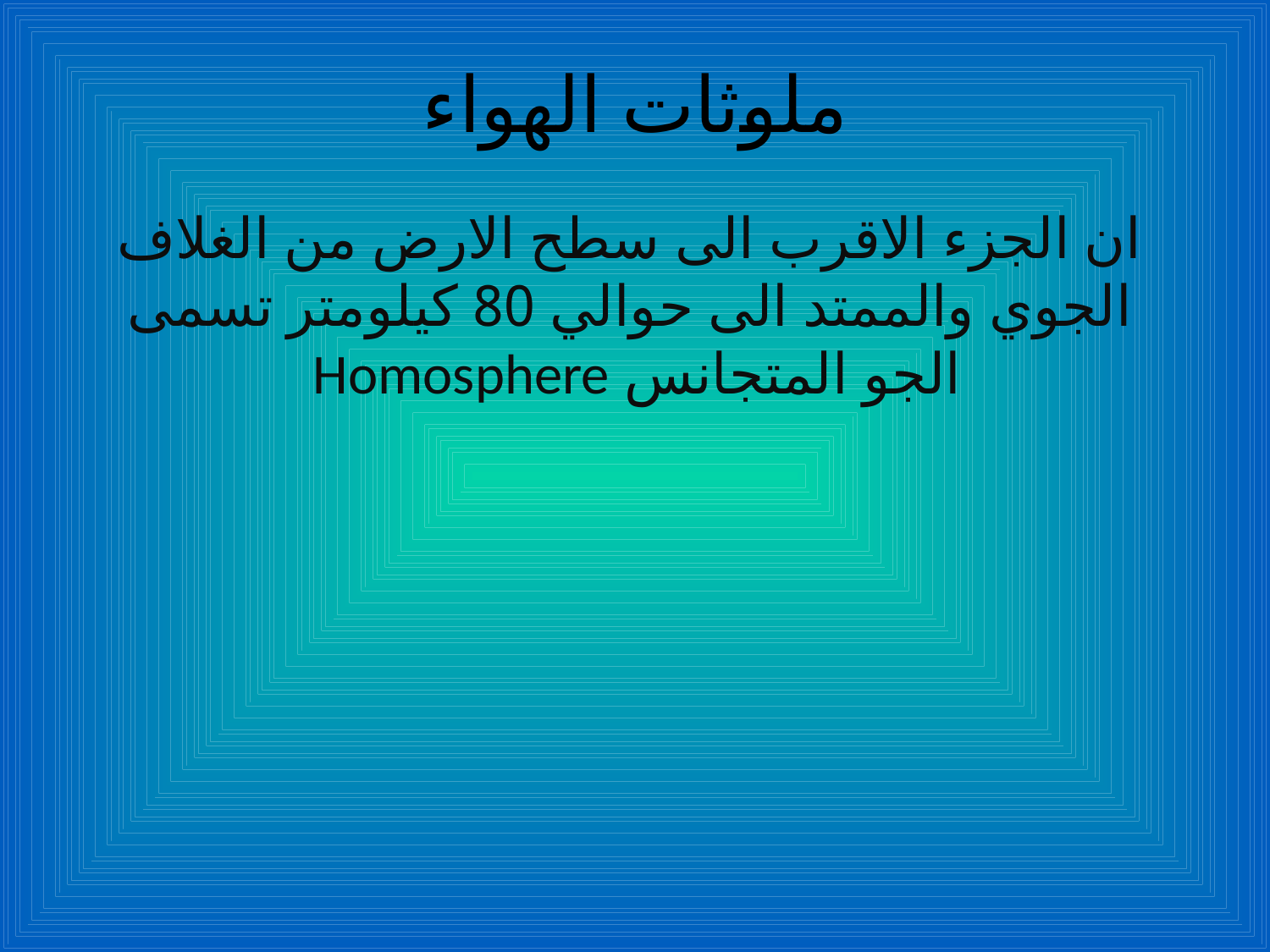

# ملوثات الهواء
ان الجزء الاقرب الى سطح الارض من الغلاف الجوي والممتد الى حوالي 80 كيلومتر تسمى الجو المتجانس Homosphere